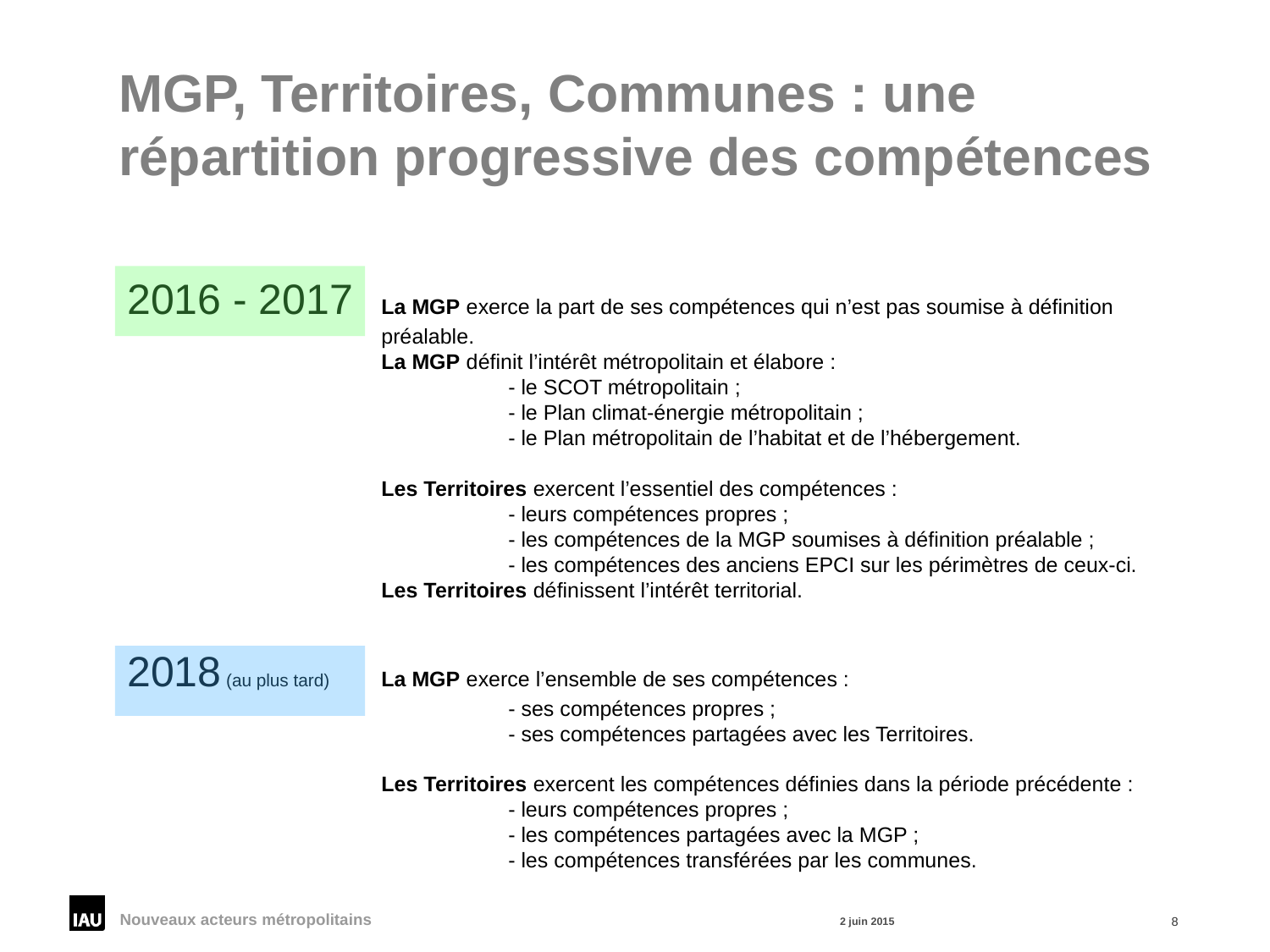

# MGP, Territoires, Communes : une répartition progressive des compétences
2016 - 2017	La MGP exerce la part de ses compétences qui n’est pas soumise à définition 			préalable.
		La MGP définit l’intérêt métropolitain et élabore :
			- le SCOT métropolitain ;
			- le Plan climat-énergie métropolitain ;
			- le Plan métropolitain de l’habitat et de l’hébergement.

		Les Territoires exercent l’essentiel des compétences :
			- leurs compétences propres ;
			- les compétences de la MGP soumises à définition préalable ;
			- les compétences des anciens EPCI sur les périmètres de ceux-ci.
		Les Territoires définissent l’intérêt territorial.

2018 (au plus tard)	La MGP exerce l’ensemble de ses compétences :
			- ses compétences propres ;
			- ses compétences partagées avec les Territoires.

		Les Territoires exercent les compétences définies dans la période précédente :
			- leurs compétences propres ;
			- les compétences partagées avec la MGP ;
			- les compétences transférées par les communes.

Nouveaux acteurs métropolitains
2 juin 2015